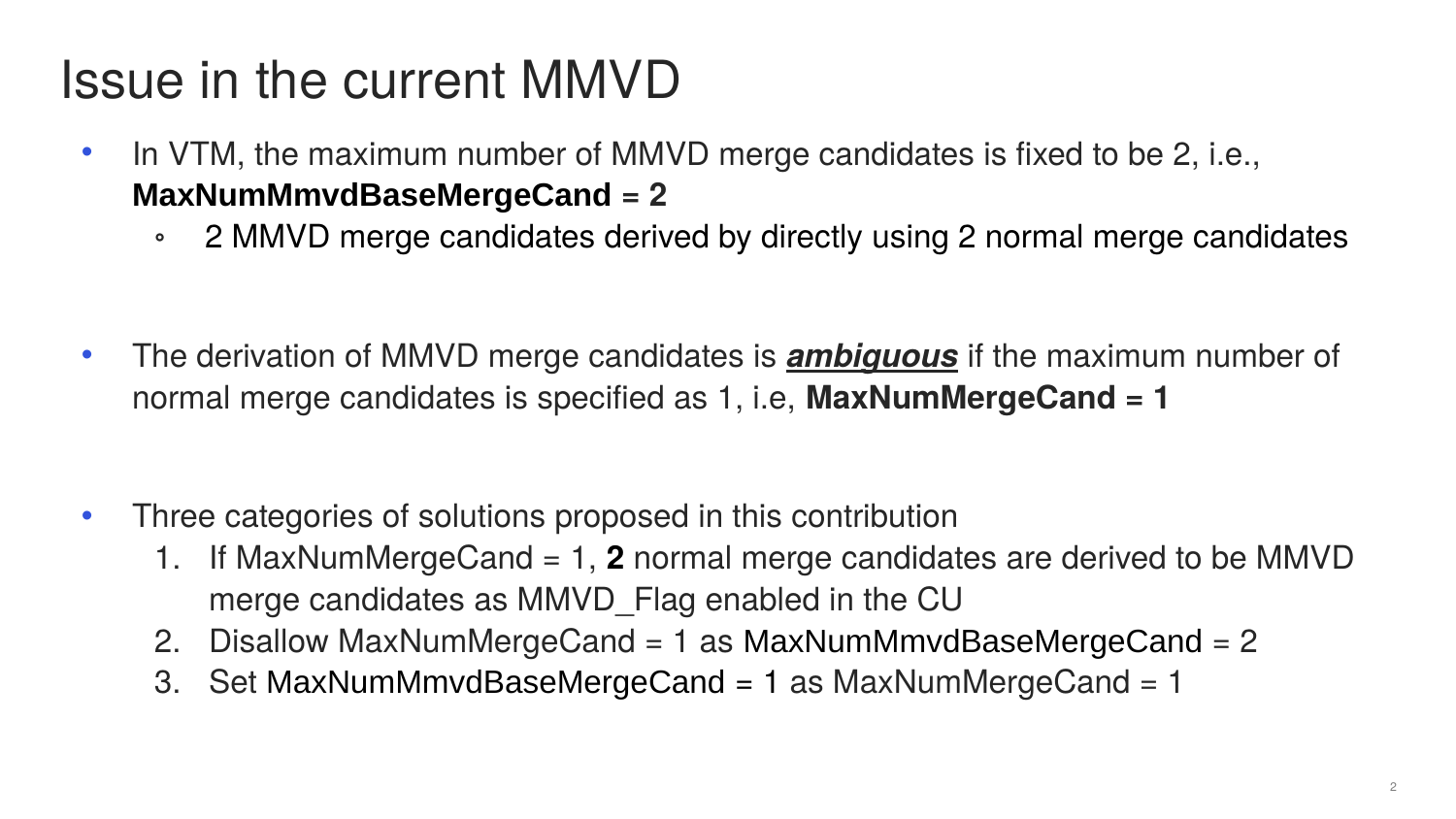

# Issue in the current MMVD
In VTM, the maximum number of MMVD merge candidates is fixed to be 2, i.e., MaxNumMmvdBaseMergeCand = 2
2 MMVD merge candidates derived by directly using 2 normal merge candidates

The derivation of MMVD merge candidates is ambiguous if the maximum number of normal merge candidates is specified as 1, i.e, MaxNumMergeCand = 1

Three categories of solutions proposed in this contribution
If MaxNumMergeCand = 1, 2 normal merge candidates are derived to be MMVD merge candidates as MMVD_Flag enabled in the CU
Disallow MaxNumMergeCand = 1 as MaxNumMmvdBaseMergeCand = 2
Set MaxNumMmvdBaseMergeCand = 1 as MaxNumMergeCand = 1